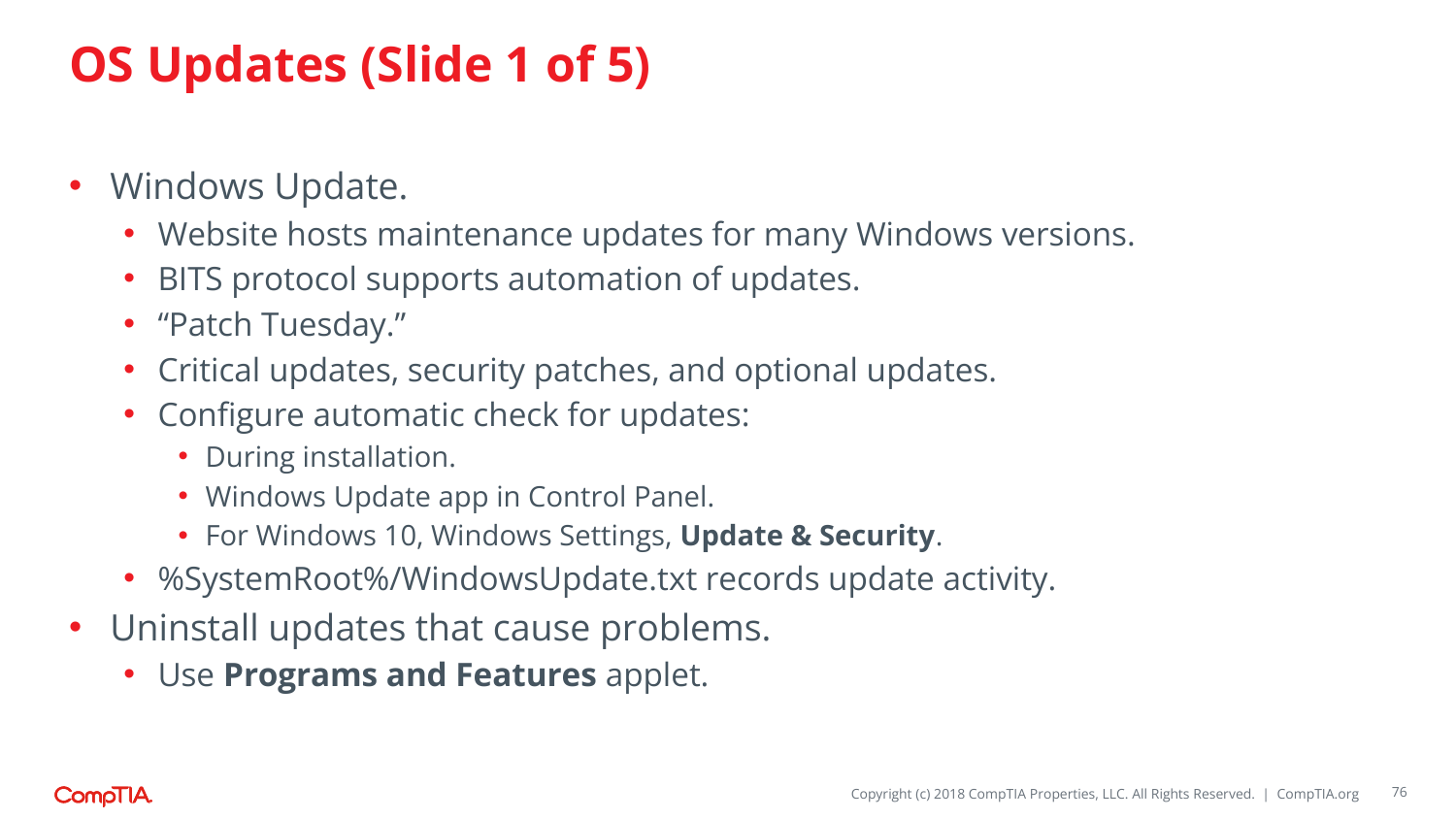

# OS Updates (Slide 1 of 5)
Windows Update.
Website hosts maintenance updates for many Windows versions.
BITS protocol supports automation of updates.
“Patch Tuesday.”
Critical updates, security patches, and optional updates.
Configure automatic check for updates:
During installation.
Windows Update app in Control Panel.
For Windows 10, Windows Settings, Update & Security.
%SystemRoot%/WindowsUpdate.txt records update activity.
Uninstall updates that cause problems.
Use Programs and Features applet.
76